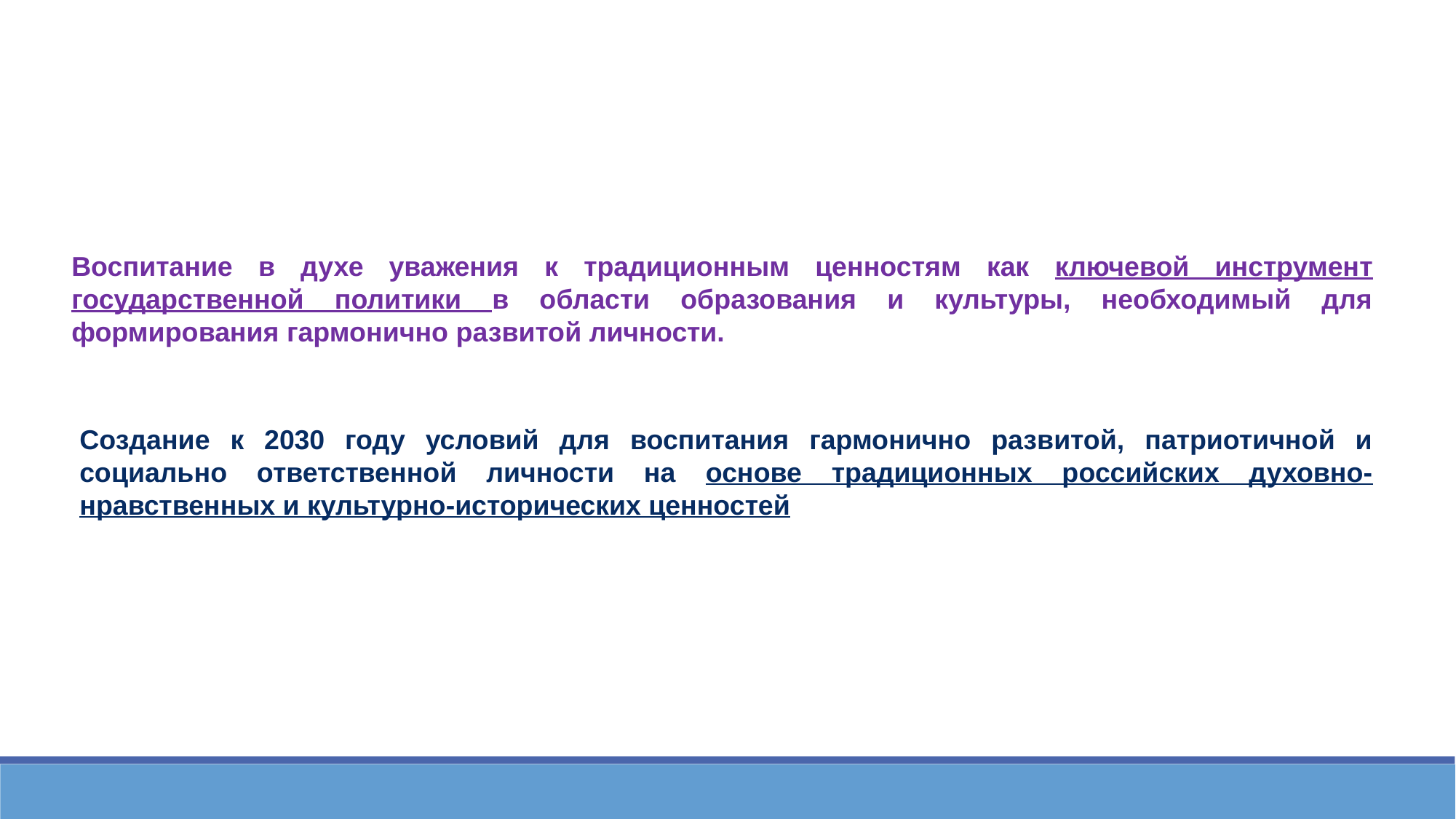

Воспитание в духе уважения к традиционным ценностям как ключевой инструмент государственной политики в области образования и культуры, необходимый для формирования гармонично развитой личности.
Создание к 2030 году условий для воспитания гармонично развитой, патриотичной и социально ответственной личности на основе традиционных российских духовно-нравственных и культурно-исторических ценностей